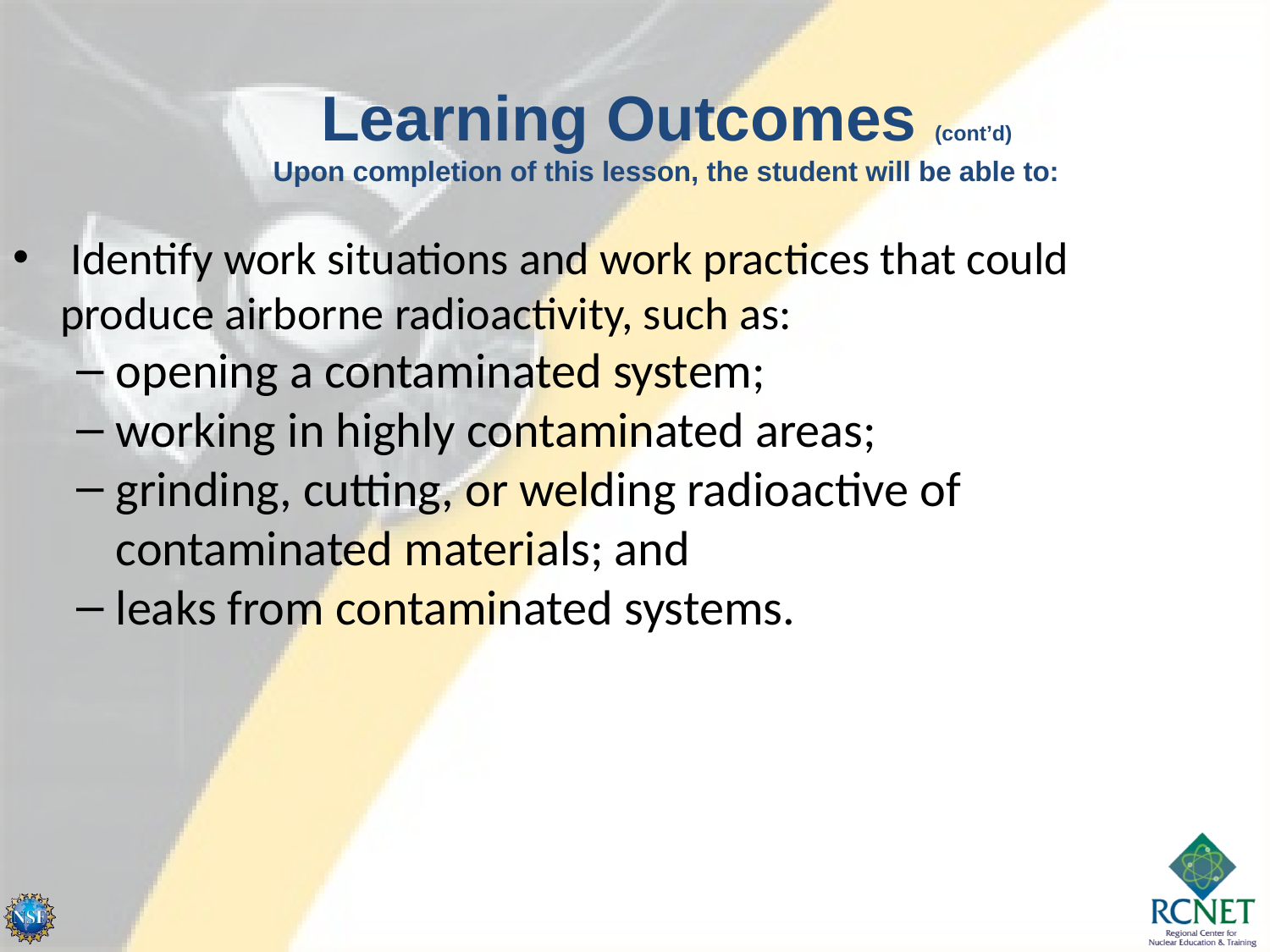

Learning Outcomes (cont’d)
Upon completion of this lesson, the student will be able to:
 Identify work situations and work practices that could produce airborne radioactivity, such as:
opening a contaminated system;
working in highly contaminated areas;
grinding, cutting, or welding radioactive of contaminated materials; and
leaks from contaminated systems.